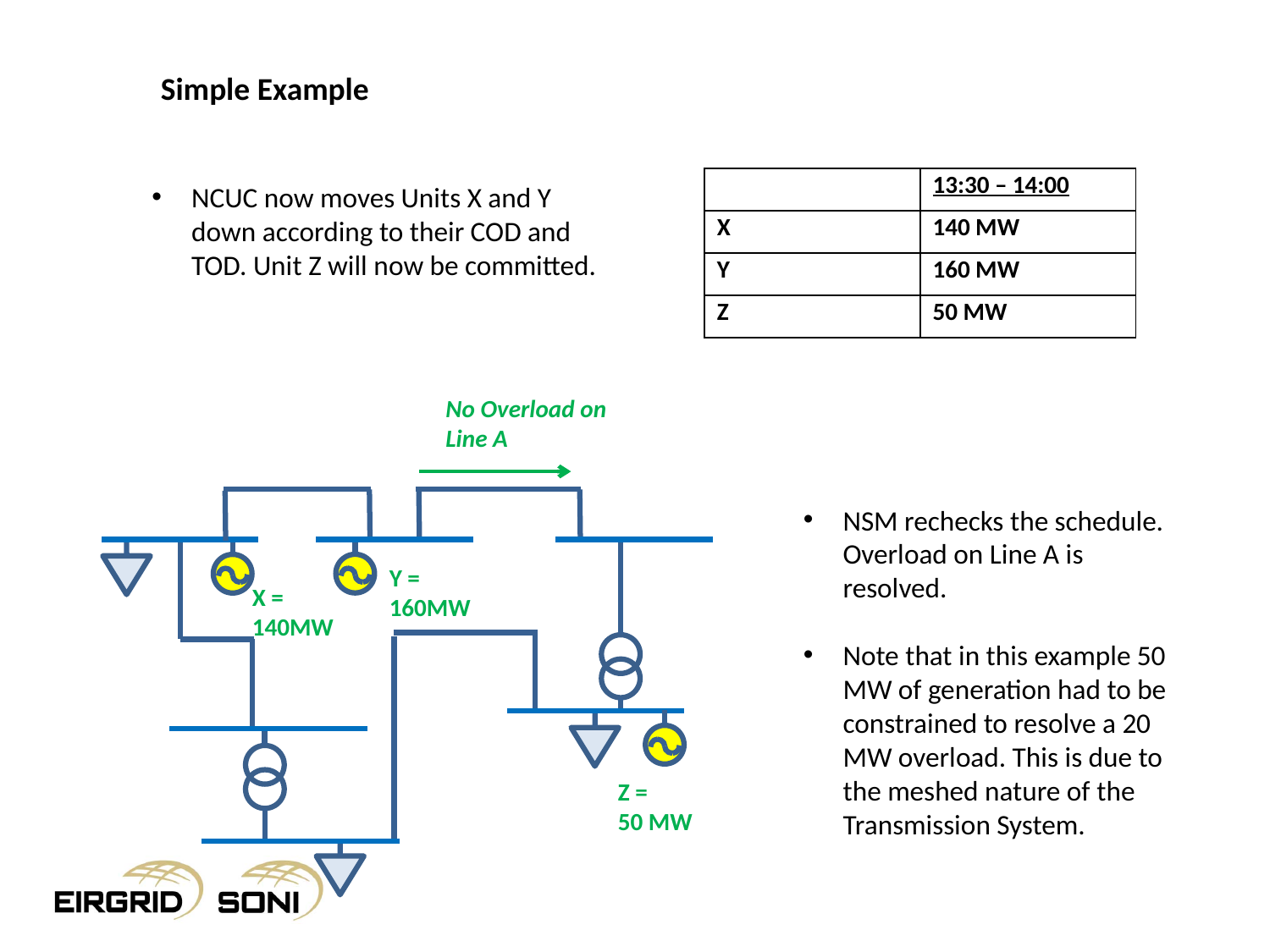

Simple Example
|  | 13:30 – 14:00 |
| --- | --- |
| X | 140 MW |
| Y | 160 MW |
| Z | 50 MW |
NCUC now moves Units X and Y down according to their COD and TOD. Unit Z will now be committed.

No Overload on Line A
NSM rechecks the schedule. Overload on Line A is resolved.

Note that in this example 50 MW of generation had to be constrained to resolve a 20 MW overload. This is due to the meshed nature of the Transmission System.

Y =
160MW
X =
140MW

Z =
50 MW